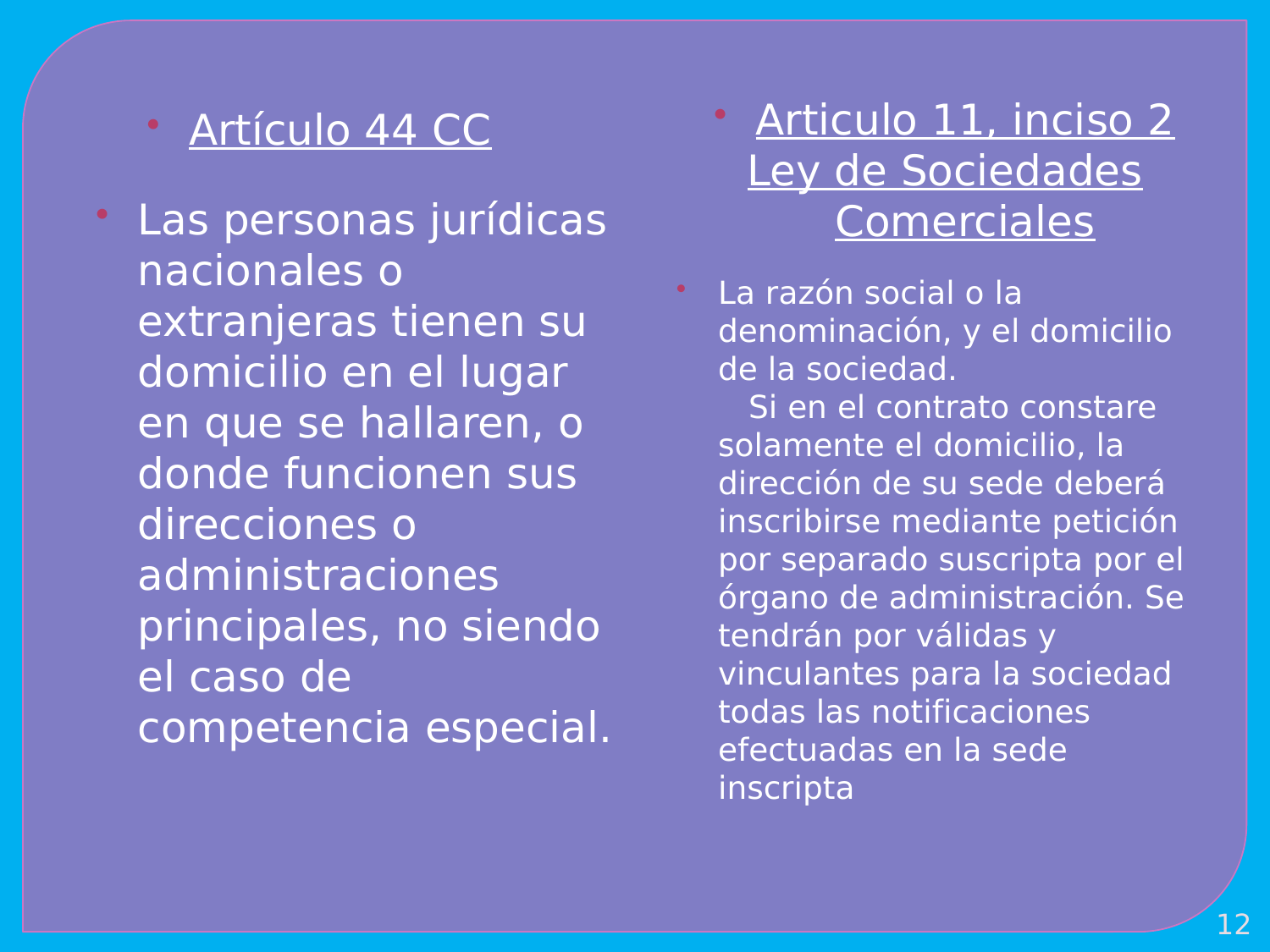

Articulo 11, inciso 2
Ley de Sociedades Comerciales

Artículo 44 CC
Las personas jurídicas nacionales o extranjeras tienen su domicilio en el lugar en que se hallaren, o donde funcionen sus direcciones o administraciones principales, no siendo el caso de competencia especial.

La razón social o la denominación, y el domicilio de la sociedad.
       Si en el contrato constare solamente el domicilio, la dirección de su sede deberá inscribirse mediante petición por separado suscripta por el órgano de administración. Se tendrán por válidas y vinculantes para la sociedad todas las notificaciones efectuadas en la sede inscripta

12